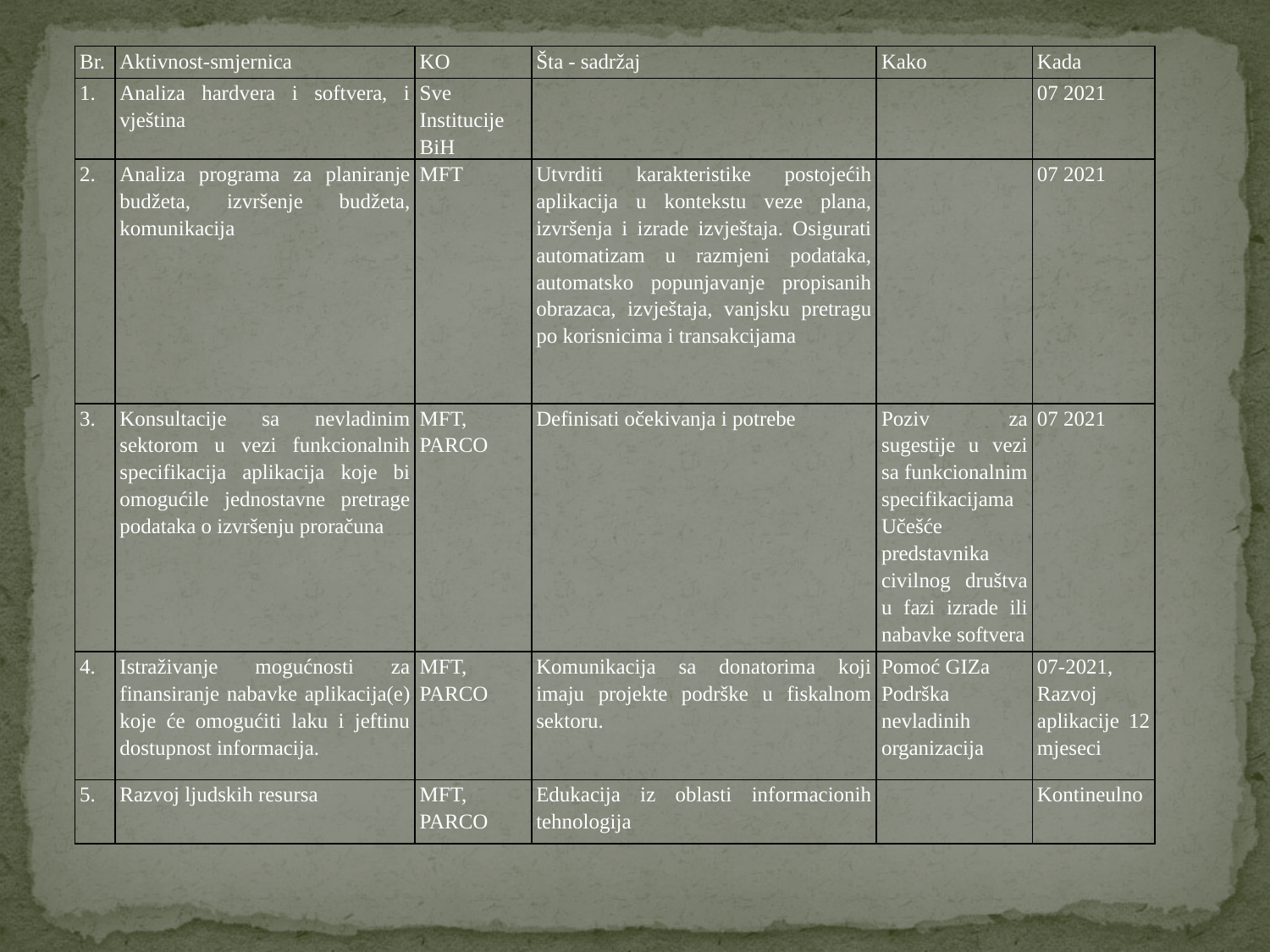

| Br. | Aktivnost-smjernica | KO | Šta - sadržaj | Kako | Kada |
| --- | --- | --- | --- | --- | --- |
| 1. | Analiza hardvera i softvera, i vještina | Sve Institucije BiH |  |  | 07 2021 |
| 2. | Analiza programa za planiranje budžeta, izvršenje budžeta, komunikacija | MFT | Utvrditi karakteristike postojećih aplikacija u kontekstu veze plana, izvršenja i izrade izvještaja. Osigurati automatizam u razmjeni podataka, automatsko popunjavanje propisanih obrazaca, izvještaja, vanjsku pretragu po korisnicima i transakcijama |  | 07 2021 |
| 3. | Konsultacije sa nevladinim sektorom u vezi funkcionalnih specifikacija aplikacija koje bi omogućile jednostavne pretrage podataka o izvršenju proračuna | MFT, PARCO | Definisati očekivanja i potrebe | Poziv za sugestije u vezi sa funkcionalnim specifikacijama Učešće predstavnika civilnog društva u fazi izrade ili nabavke softvera | 07 2021 |
| 4. | Istraživanje mogućnosti za finansiranje nabavke aplikacija(e) koje će omogućiti laku i jeftinu dostupnost informacija. | MFT, PARCO | Komunikacija sa donatorima koji imaju projekte podrške u fiskalnom sektoru. | Pomoć GIZa Podrška nevladinih organizacija | 07-2021, Razvoj aplikacije 12 mjeseci |
| 5. | Razvoj ljudskih resursa | MFT, PARCO | Edukacija iz oblasti informacionih tehnologija |  | Kontineulno |